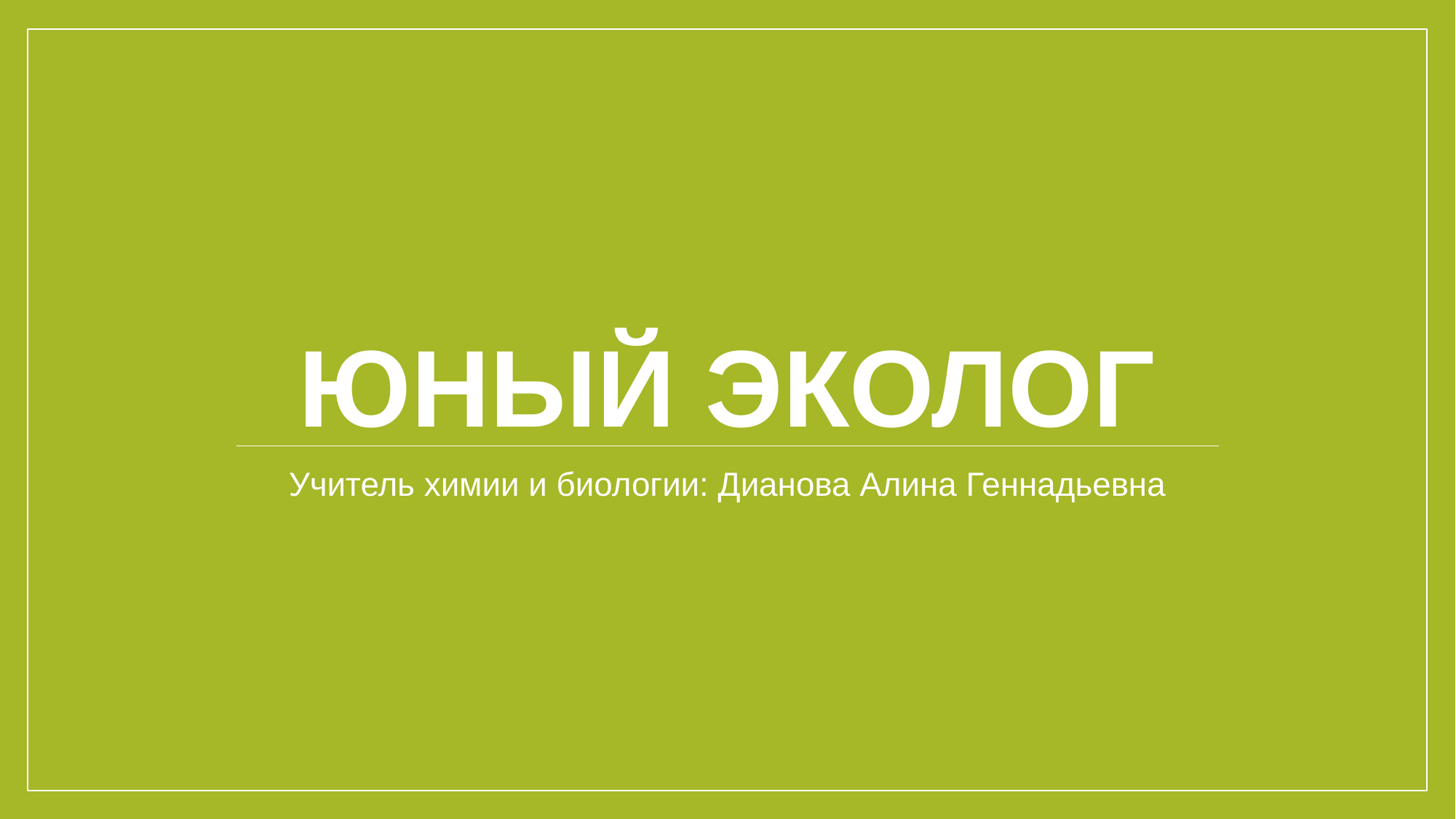

# Юный эколог
Учитель химии и биологии: Дианова Алина Геннадьевна